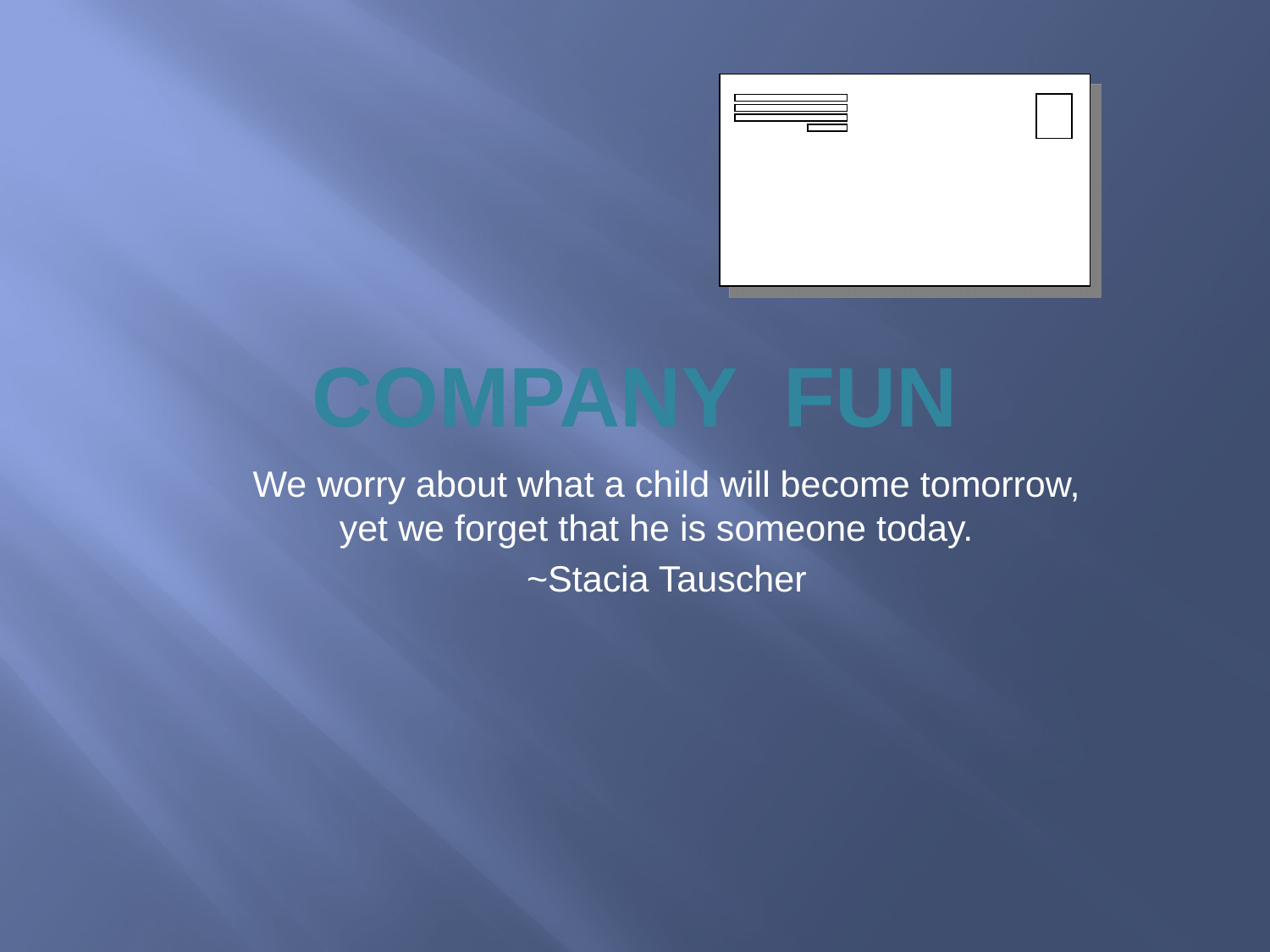

# Company  Fun
We worry about what a child will become tomorrow, yet we forget that he is someone today.
~Stacia Tauscher